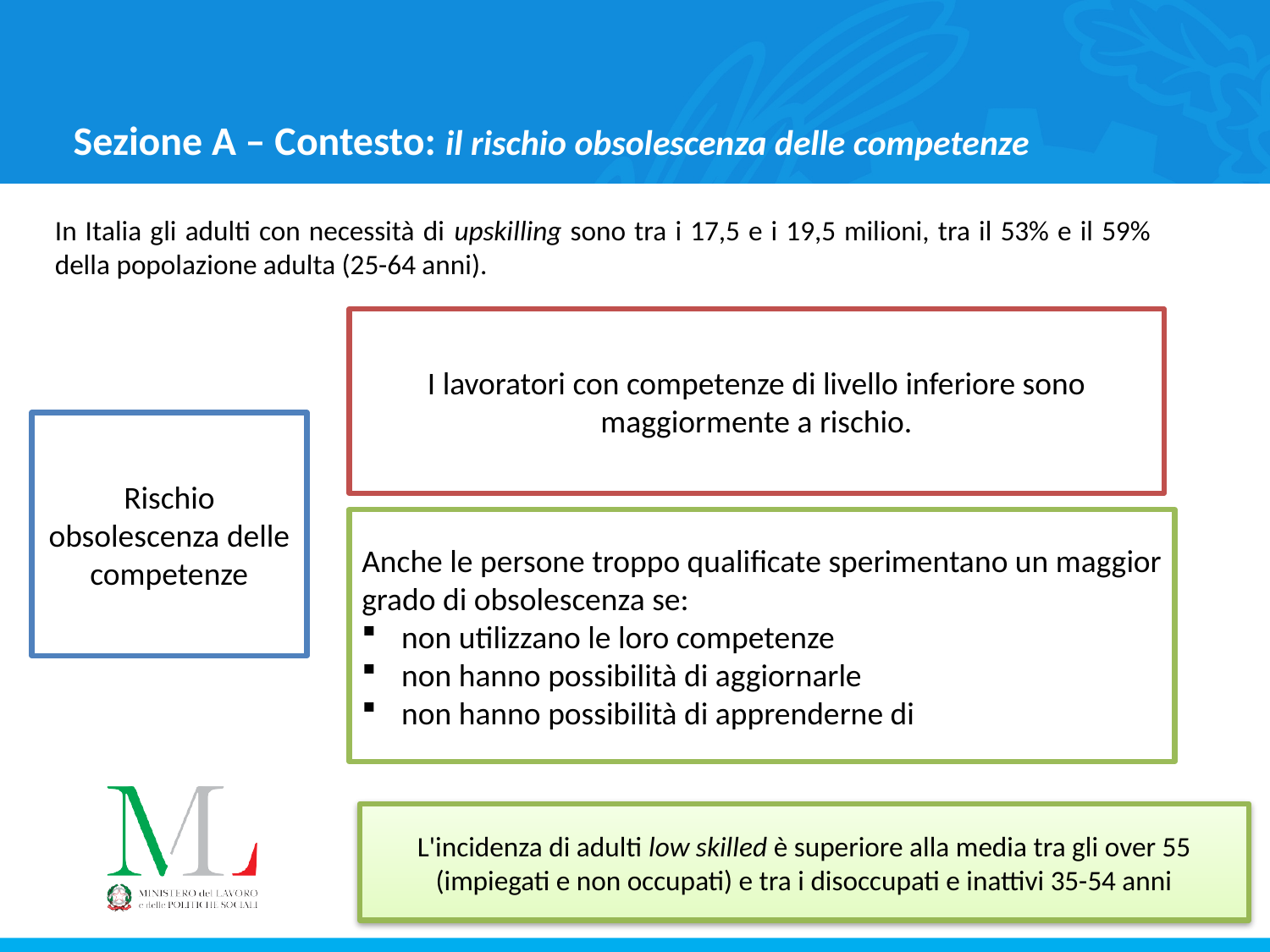

# Sezione A – Contesto: il rischio obsolescenza delle competenze
In Italia gli adulti con necessità di upskilling sono tra i 17,5 e i 19,5 milioni, tra il 53% e il 59% della popolazione adulta (25-64 anni).
I lavoratori con competenze di livello inferiore sono maggiormente a rischio.
Rischio obsolescenza delle competenze
Anche le persone troppo qualificate sperimentano un maggior grado di obsolescenza se:
non utilizzano le loro competenze
non hanno possibilità di aggiornarle
non hanno possibilità di apprenderne di
L'incidenza di adulti low skilled è superiore alla media tra gli over 55 (impiegati e non occupati) e tra i disoccupati e inattivi 35-54 anni